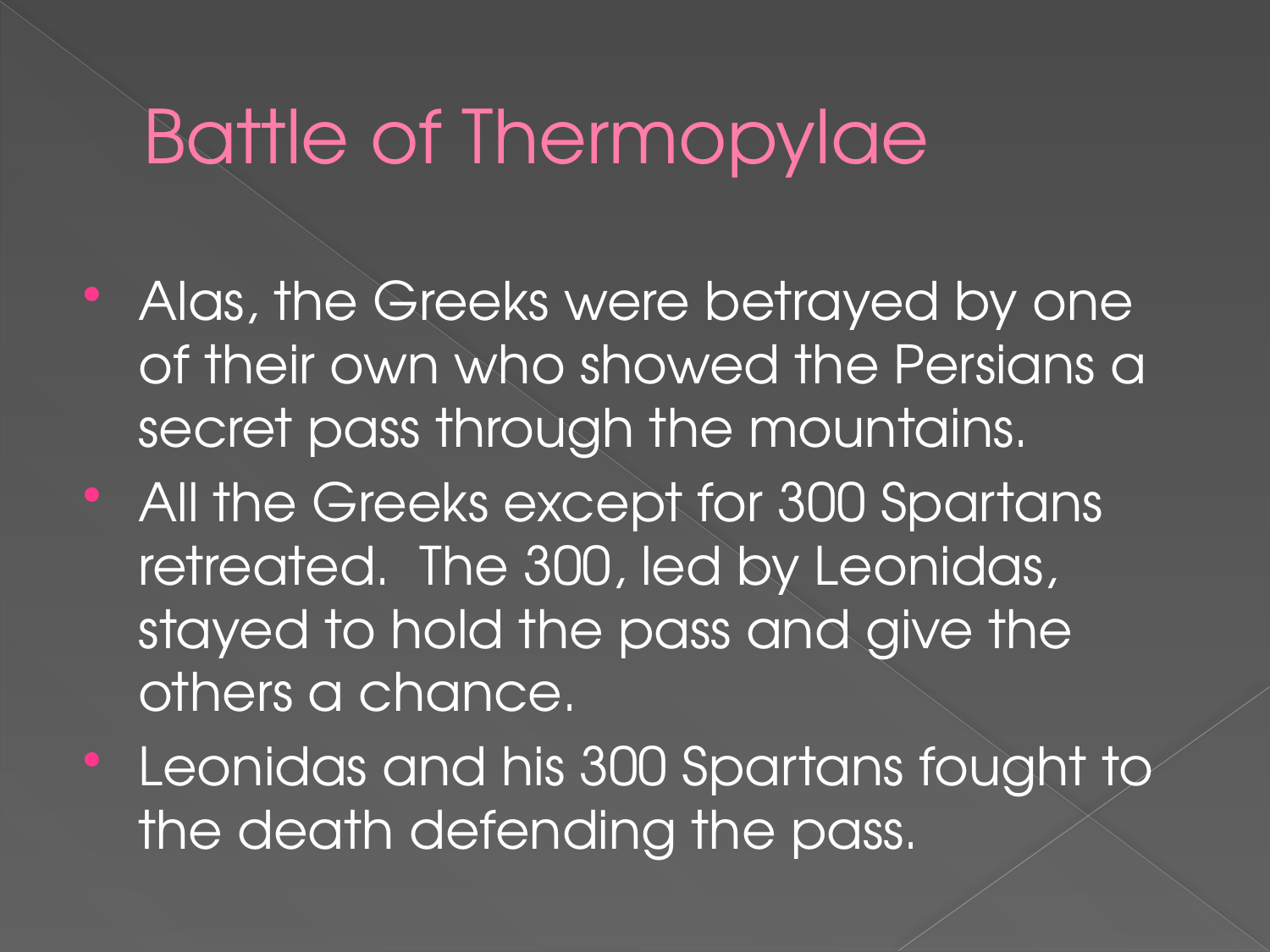

# Battle of Thermopylae
Alas, the Greeks were betrayed by one of their own who showed the Persians a secret pass through the mountains.
All the Greeks except for 300 Spartans retreated.  The 300, led by Leonidas, stayed to hold the pass and give the others a chance.
Leonidas and his 300 Spartans fought to the death defending the pass.